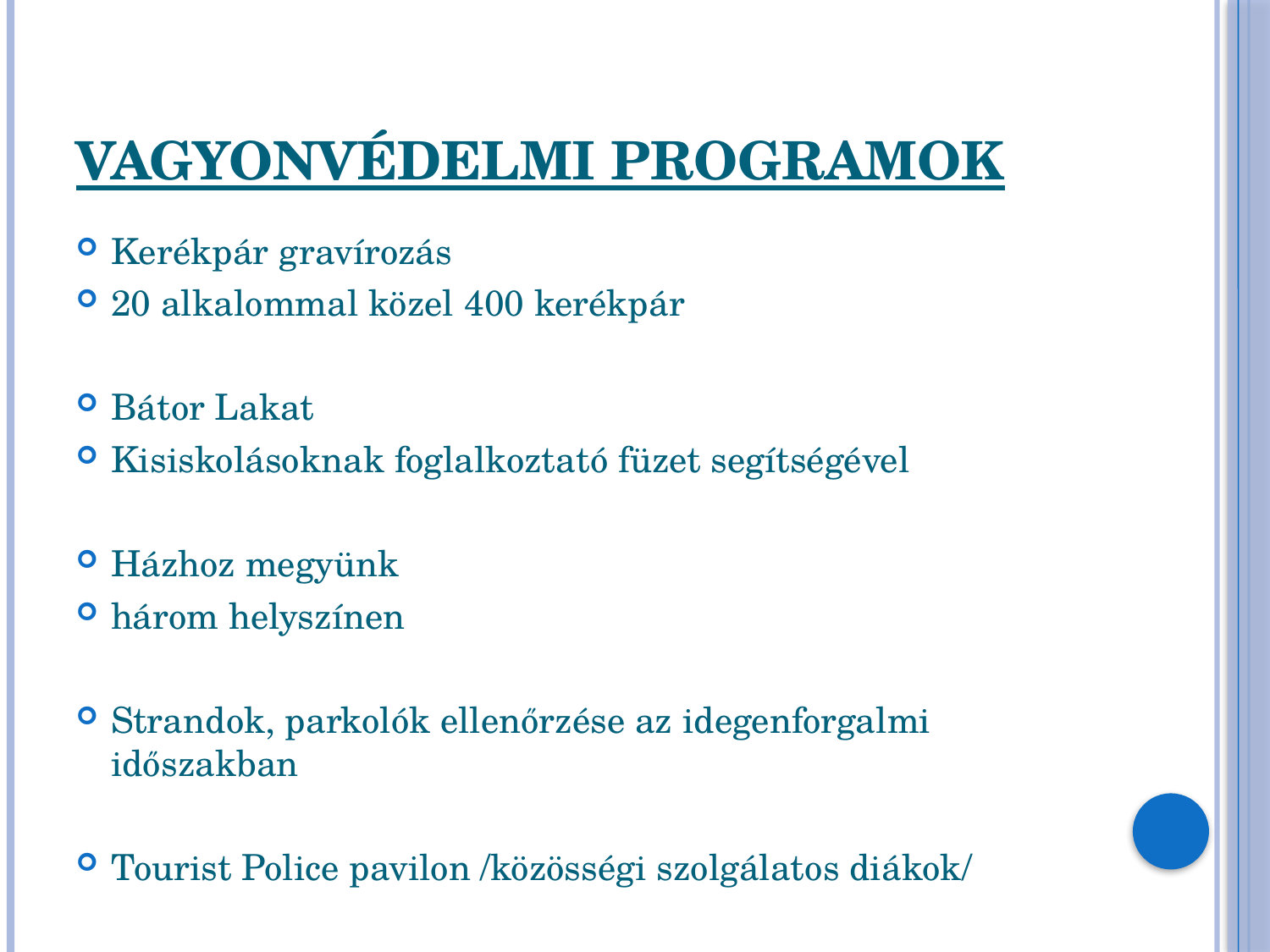

# Vagyonvédelmi programok
Kerékpár gravírozás
20 alkalommal közel 400 kerékpár

Bátor Lakat
Kisiskolásoknak foglalkoztató füzet segítségével

Házhoz megyünk
három helyszínen

Strandok, parkolók ellenőrzése az idegenforgalmi időszakban

Tourist Police pavilon /közösségi szolgálatos diákok/